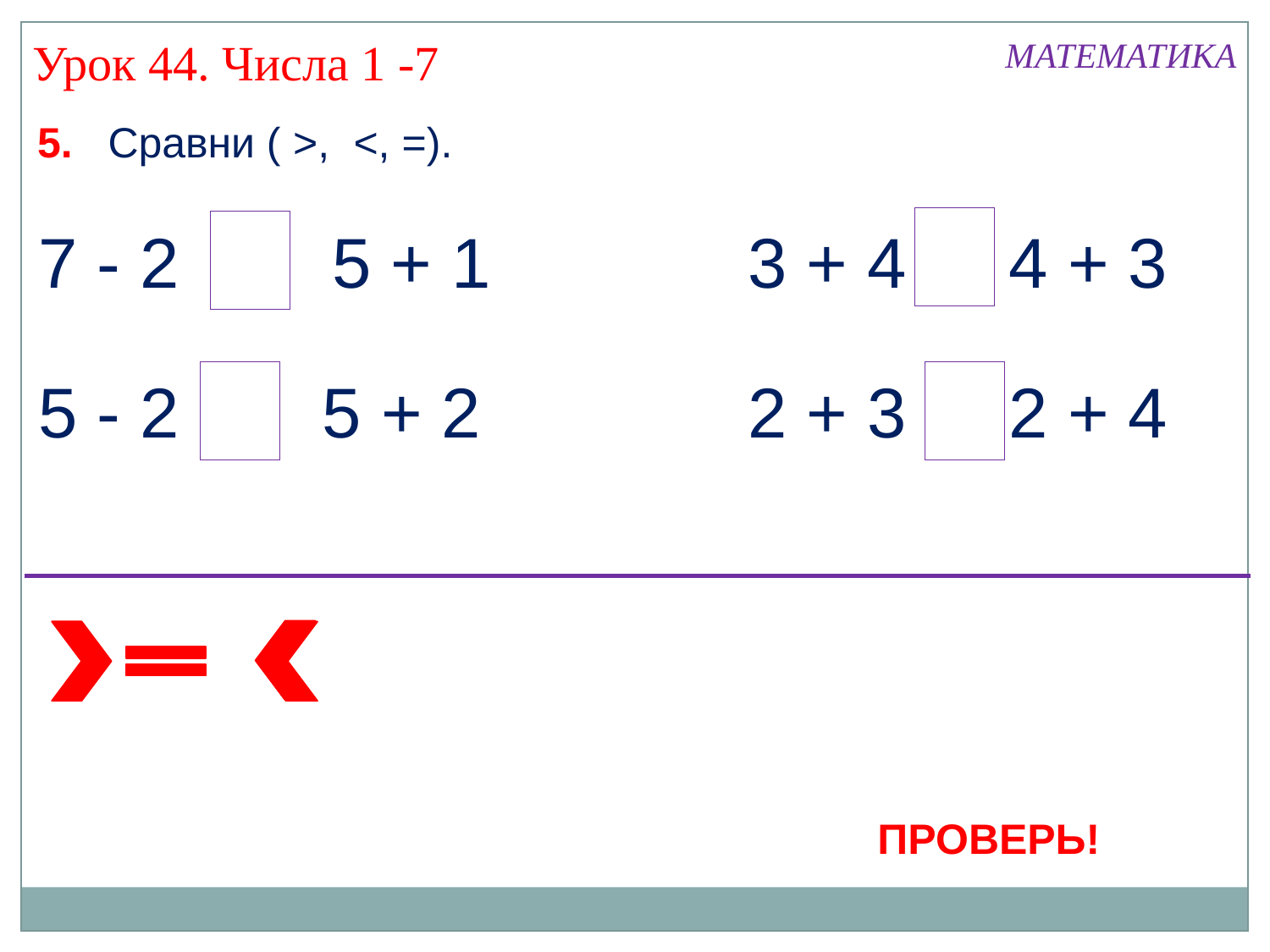

Урок 44. Числа 1 -7
МАТЕМАТИКА
5.   Сравни ( >,  <, =).

7 - 2

5 + 1
3 + 4
4 + 3
5 - 2

5 + 2
2 + 3

2 + 4

ПРОВЕРЬ!